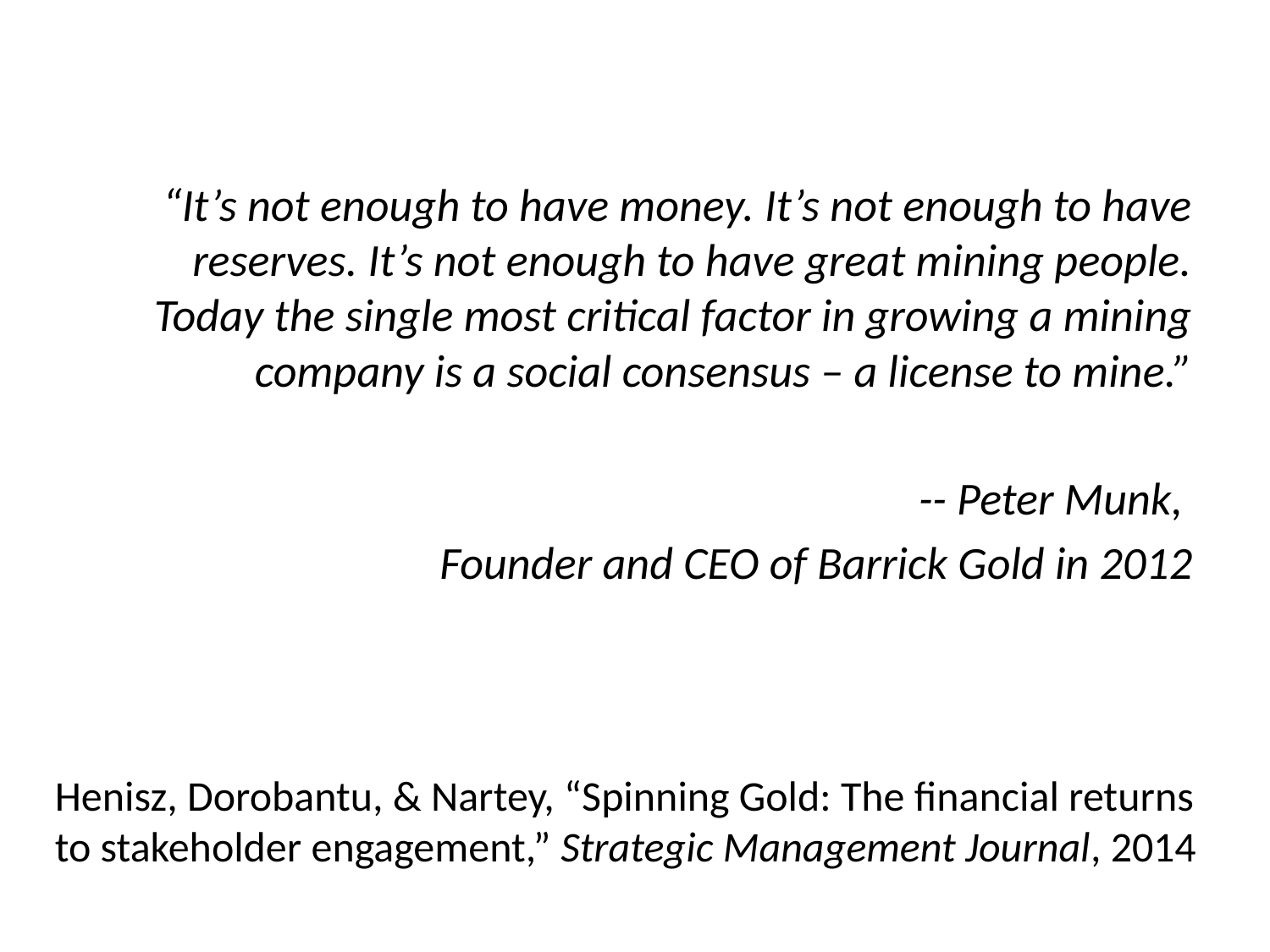

“It’s not enough to have money. It’s not enough to have reserves. It’s not enough to have great mining people. Today the single most critical factor in growing a mining company is a social consensus – a license to mine.”

-- Peter Munk,
Founder and CEO of Barrick Gold in 2012
Henisz, Dorobantu, & Nartey, “Spinning Gold: The financial returns to stakeholder engagement,” Strategic Management Journal, 2014